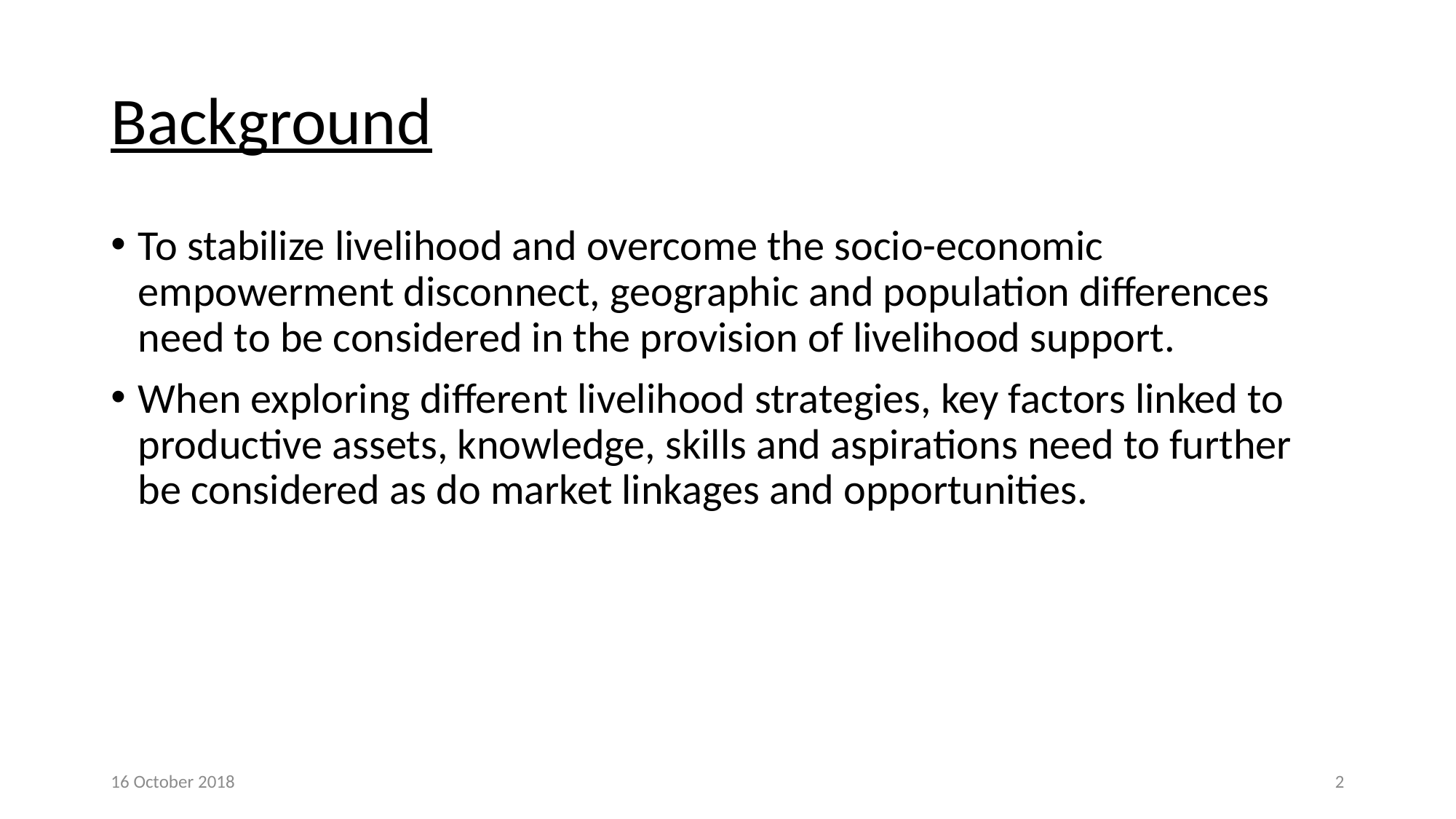

# Background
To stabilize livelihood and overcome the socio-economic empowerment disconnect, geographic and population differences need to be considered in the provision of livelihood support.
When exploring different livelihood strategies, key factors linked to productive assets, knowledge, skills and aspirations need to further be considered as do market linkages and opportunities.

16 October 2018
2